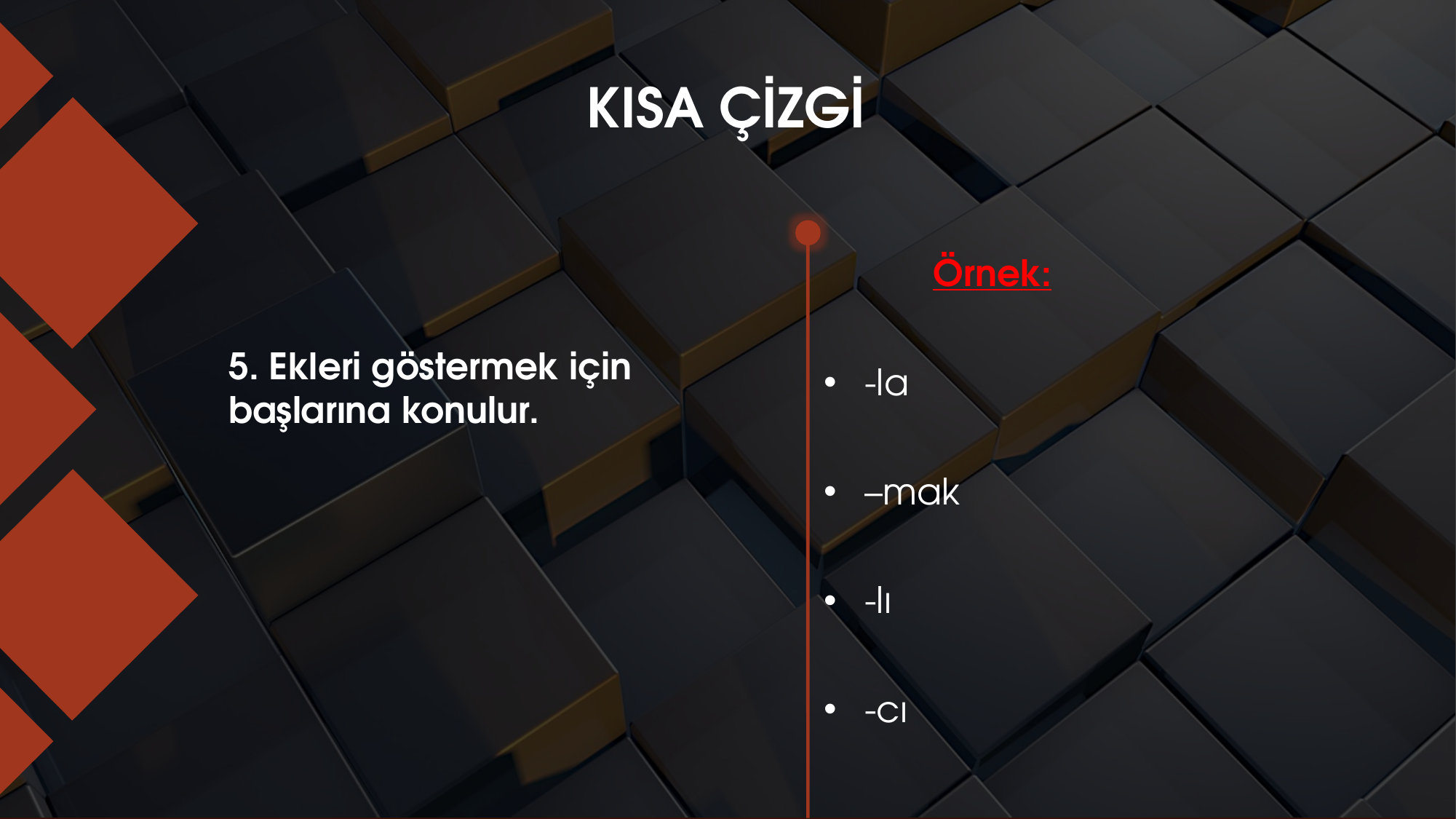

# KISA ÇİZGİ

	Örnek:

-la

–mak

-lı

-cı
5. Ekleri göstermek için başlarına konulur.